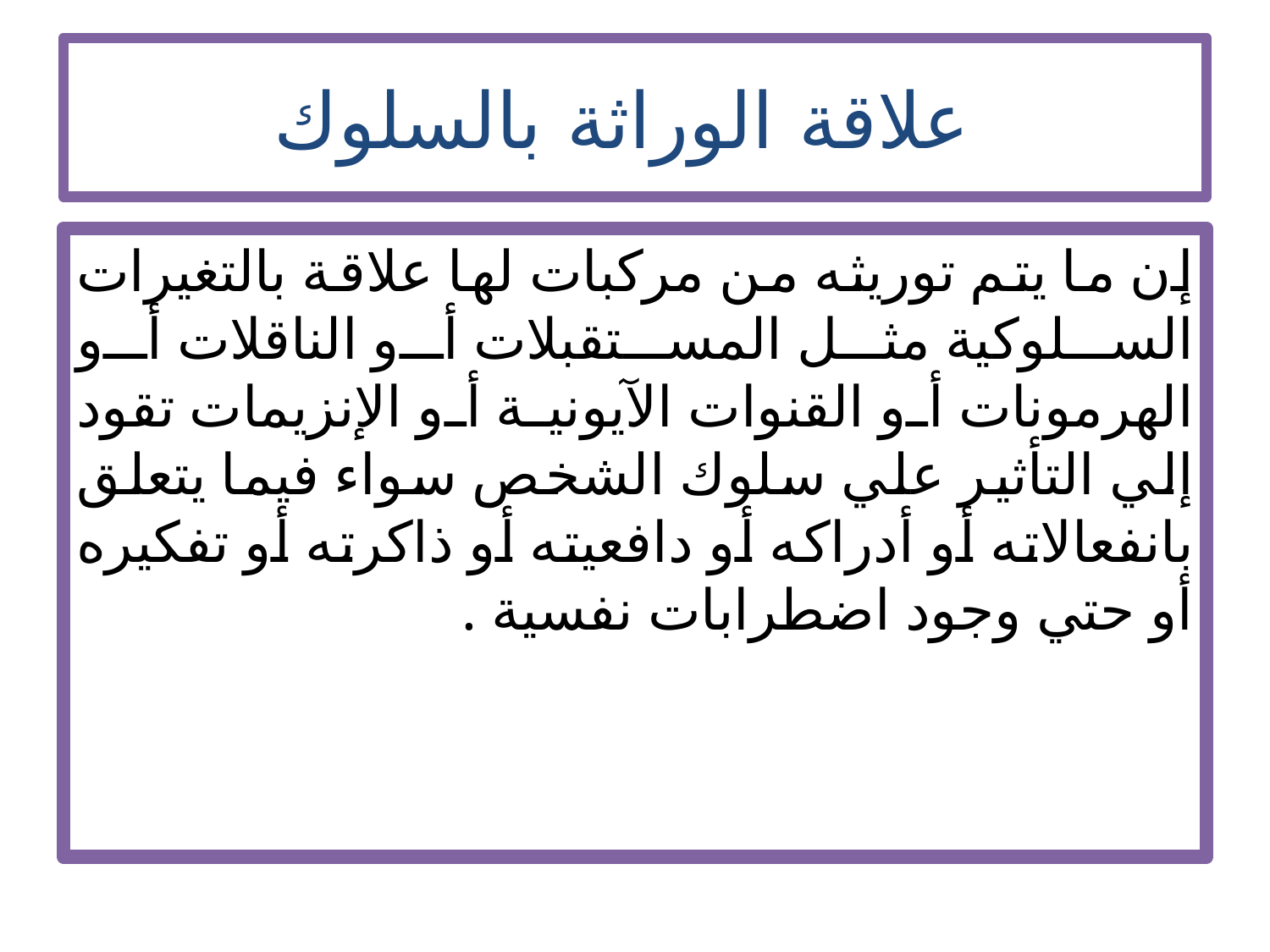

# علاقة الوراثة بالسلوك
إن ما يتم توريثه من مركبات لها علاقة بالتغيرات السلوكية مثل المستقبلات أو الناقلات أو الهرمونات أو القنوات الآيونية أو الإنزيمات تقود إلي التأثير علي سلوك الشخص سواء فيما يتعلق بانفعالاته أو أدراكه أو دافعيته أو ذاكرته أو تفكيره أو حتي وجود اضطرابات نفسية .